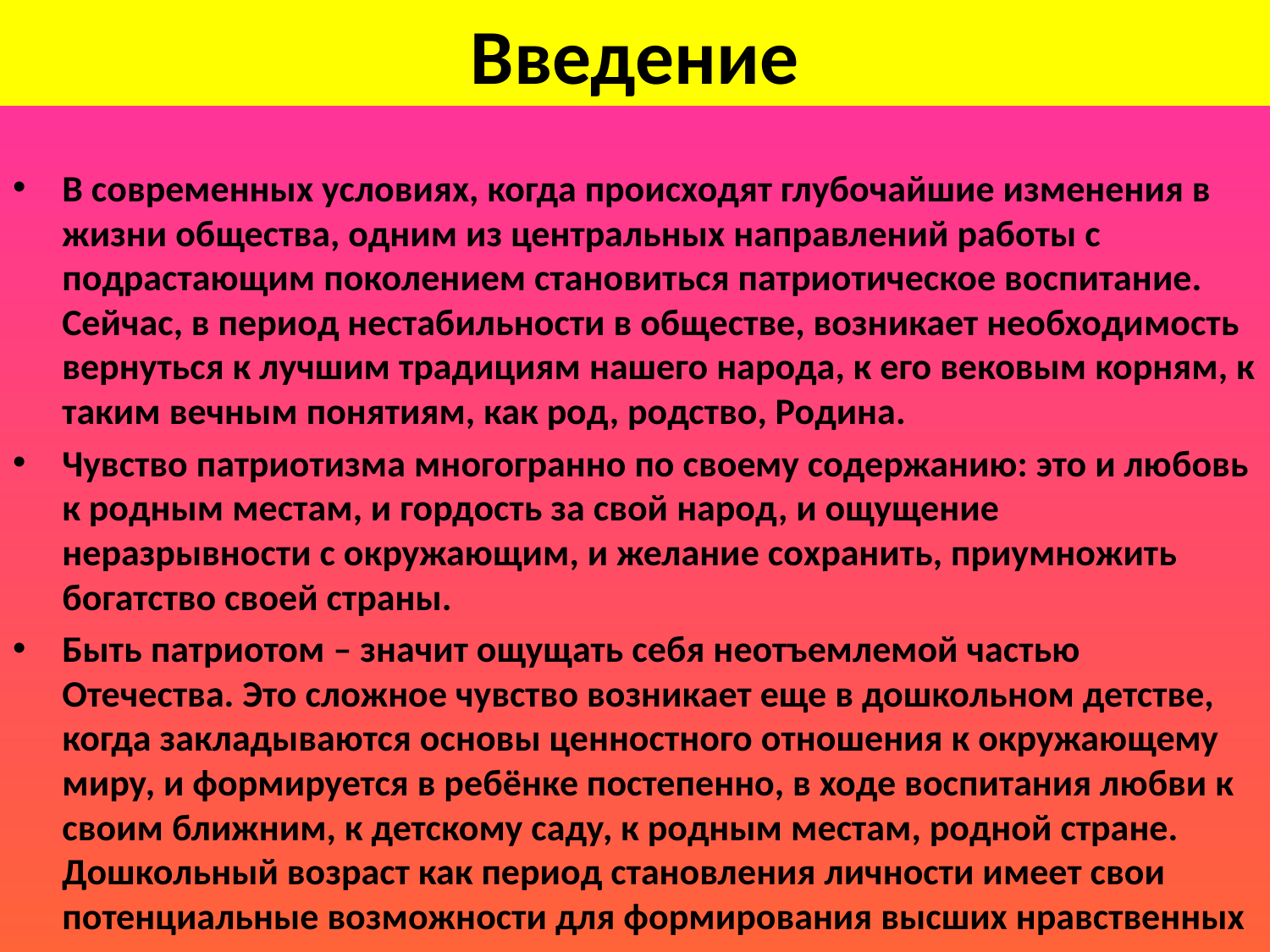

# Введение

В современных условиях, когда происходят глубочайшие изменения в жизни общества, одним из центральных направлений работы с подрастающим поколением становиться патриотическое воспитание. Сейчас, в период нестабильности в обществе, возникает необходимость вернуться к лучшим традициям нашего народа, к его вековым корням, к таким вечным понятиям, как род, родство, Родина.
Чувство патриотизма многогранно по своему содержанию: это и любовь к родным местам, и гордость за свой народ, и ощущение неразрывности с окружающим, и желание сохранить, приумножить богатство своей страны.
Быть патриотом – значит ощущать себя неотъемлемой частью Отечества. Это сложное чувство возникает еще в дошкольном детстве, когда закладываются основы ценностного отношения к окружающему миру, и формируется в ребёнке постепенно, в ходе воспитания любви к своим ближним, к детскому саду, к родным местам, родной стране. Дошкольный возраст как период становления личности имеет свои потенциальные возможности для формирования высших нравственных чувств, к которым и относиться чувство патриотизма.